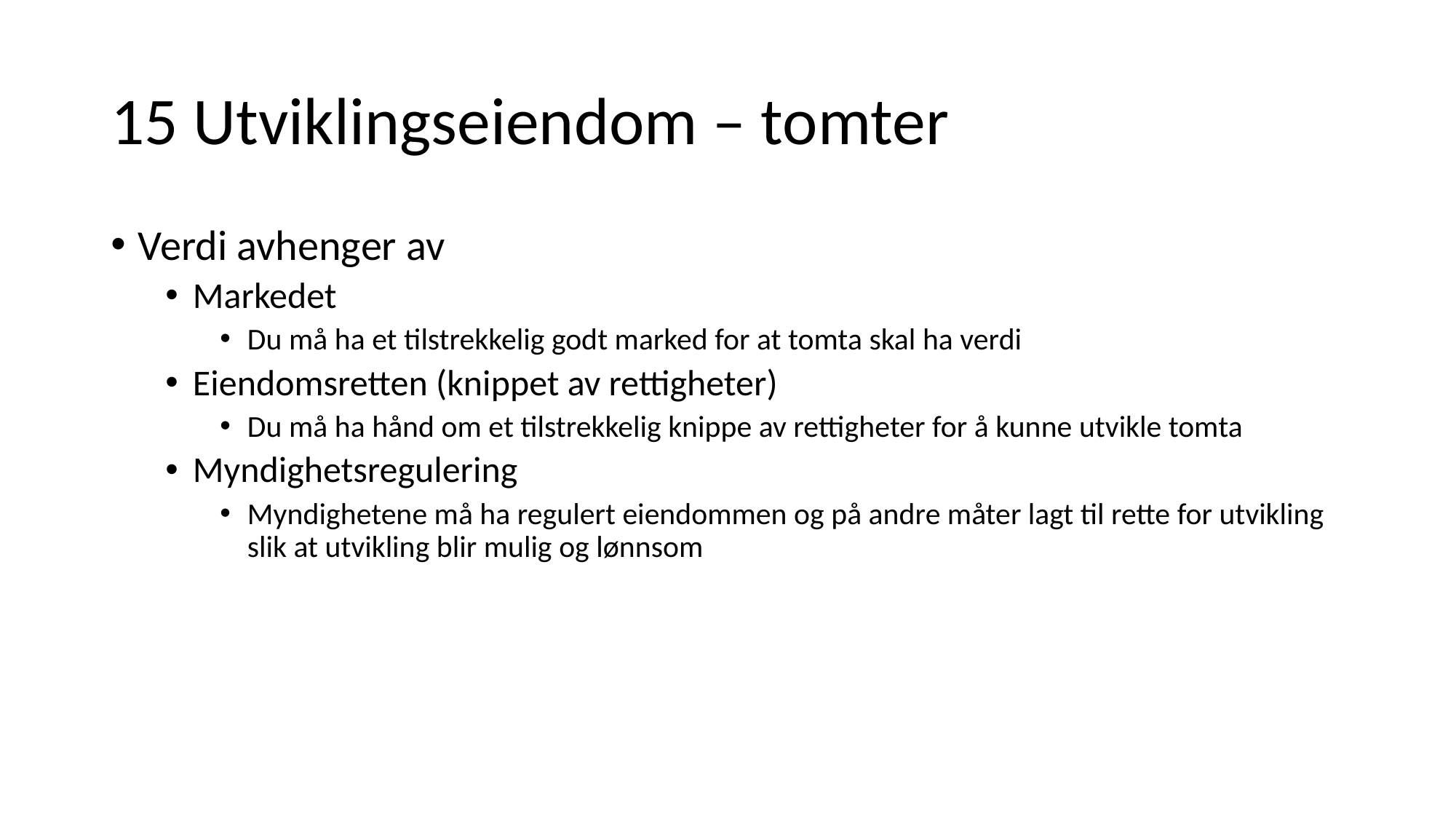

# 15 Utviklingseiendom – tomter
Verdi avhenger av
Markedet
Du må ha et tilstrekkelig godt marked for at tomta skal ha verdi
Eiendomsretten (knippet av rettigheter)
Du må ha hånd om et tilstrekkelig knippe av rettigheter for å kunne utvikle tomta
Myndighetsregulering
Myndighetene må ha regulert eiendommen og på andre måter lagt til rette for utvikling slik at utvikling blir mulig og lønnsom